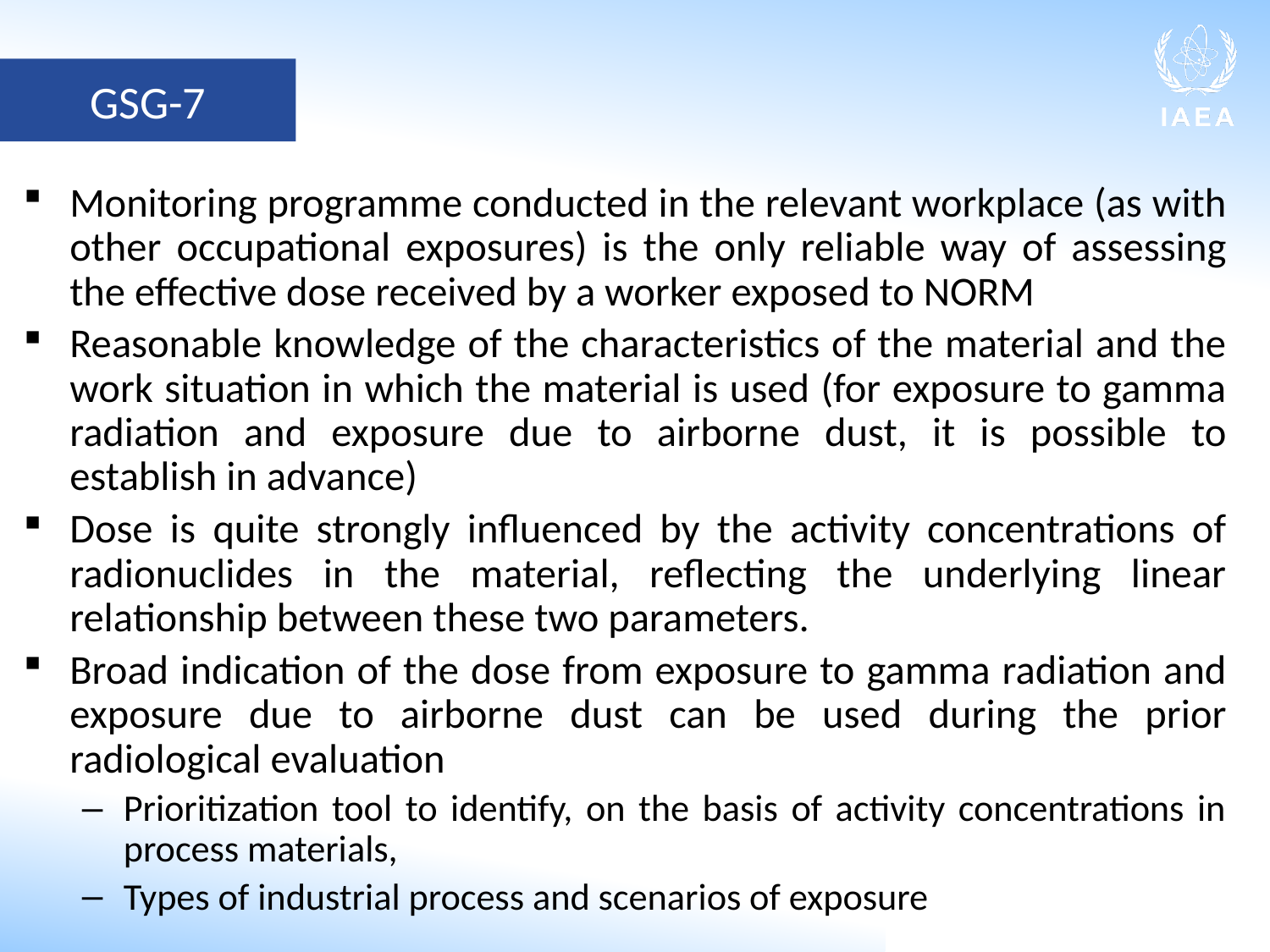

GSG-7
Monitoring programme conducted in the relevant workplace (as with other occupational exposures) is the only reliable way of assessing the effective dose received by a worker exposed to NORM
Reasonable knowledge of the characteristics of the material and the work situation in which the material is used (for exposure to gamma radiation and exposure due to airborne dust, it is possible to establish in advance)
Dose is quite strongly influenced by the activity concentrations of radionuclides in the material, reflecting the underlying linear relationship between these two parameters.
Broad indication of the dose from exposure to gamma radiation and exposure due to airborne dust can be used during the prior radiological evaluation
Prioritization tool to identify, on the basis of activity concentrations in process materials,
Types of industrial process and scenarios of exposure